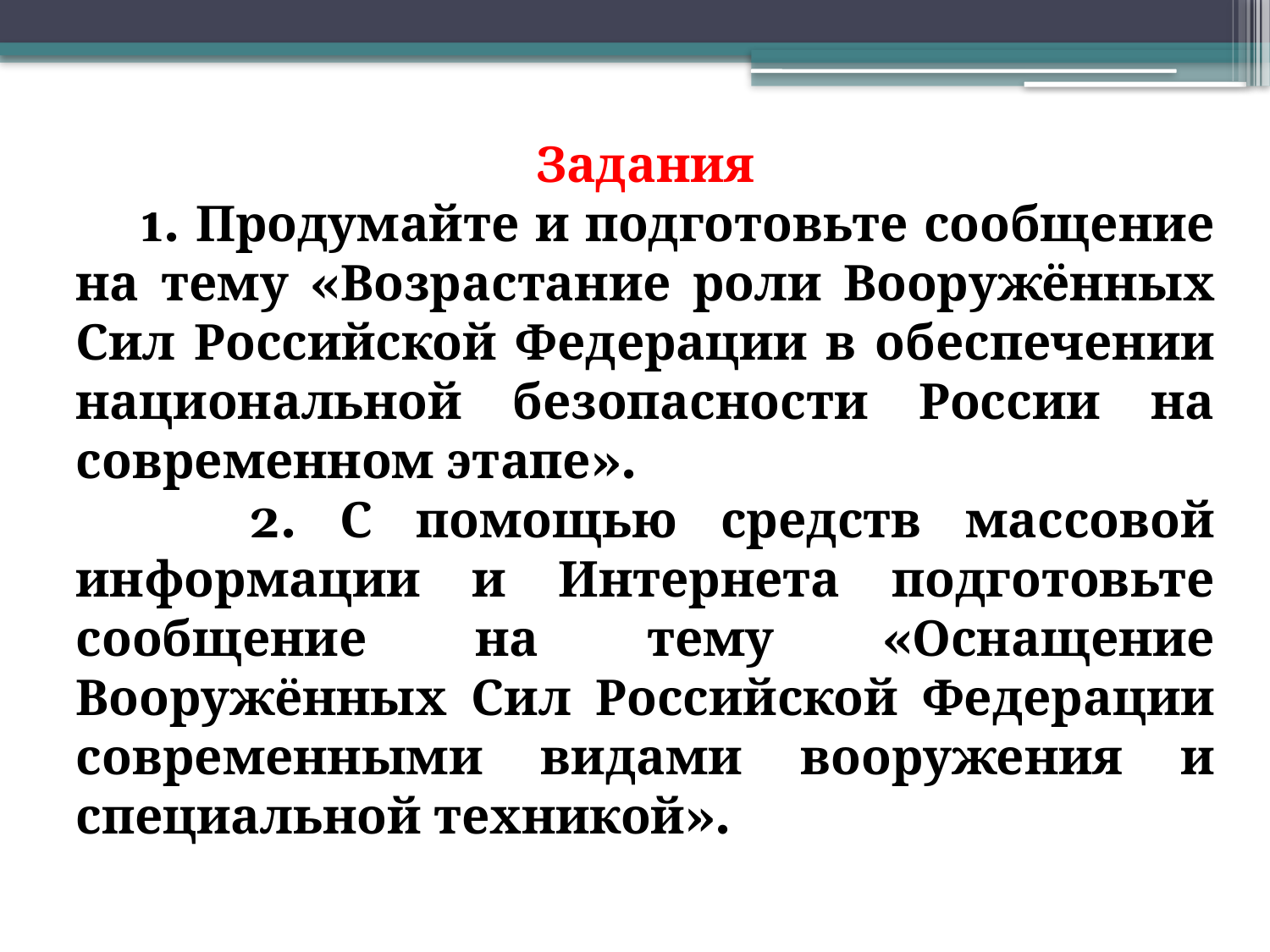

Задания
    1. Продумайте и подготовьте сообщение на тему «Возрастание роли Вооружённых Сил Российской Федерации в обеспечении национальной безопасности России на современном этапе».
    2. С помощью средств массовой информации и Интернета подготовьте сообщение на тему «Оснащение Вооружённых Сил Российской Федерации современными видами вооружения и специальной техникой».